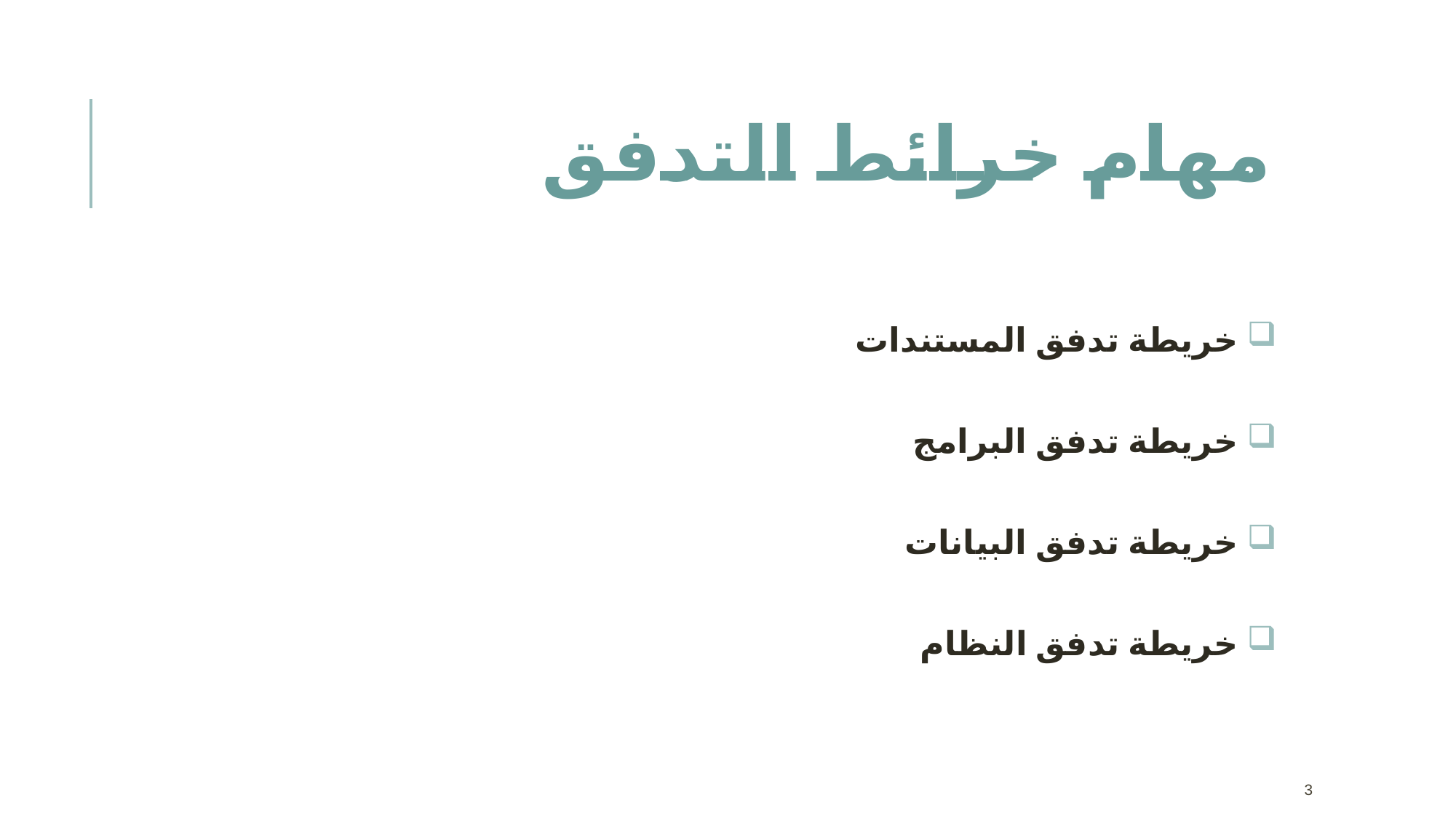

# مهام خرائط التدفق
 خريطة تدفق المستندات
 خريطة تدفق البرامج
 خريطة تدفق البيانات
 خريطة تدفق النظام
3